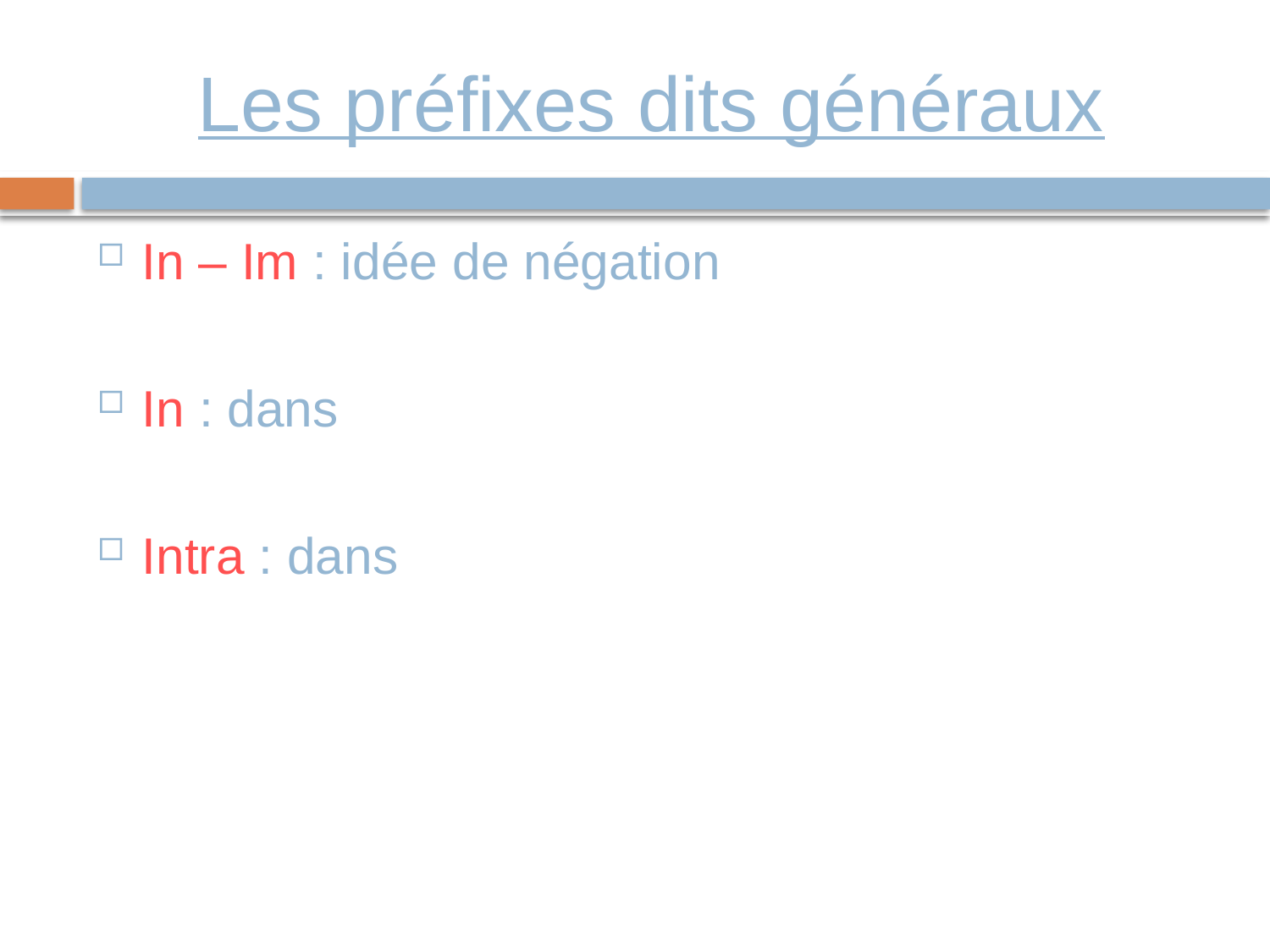

# Les préfixes dits généraux
In – Im : idée de négation

In : dans

Intra : dans